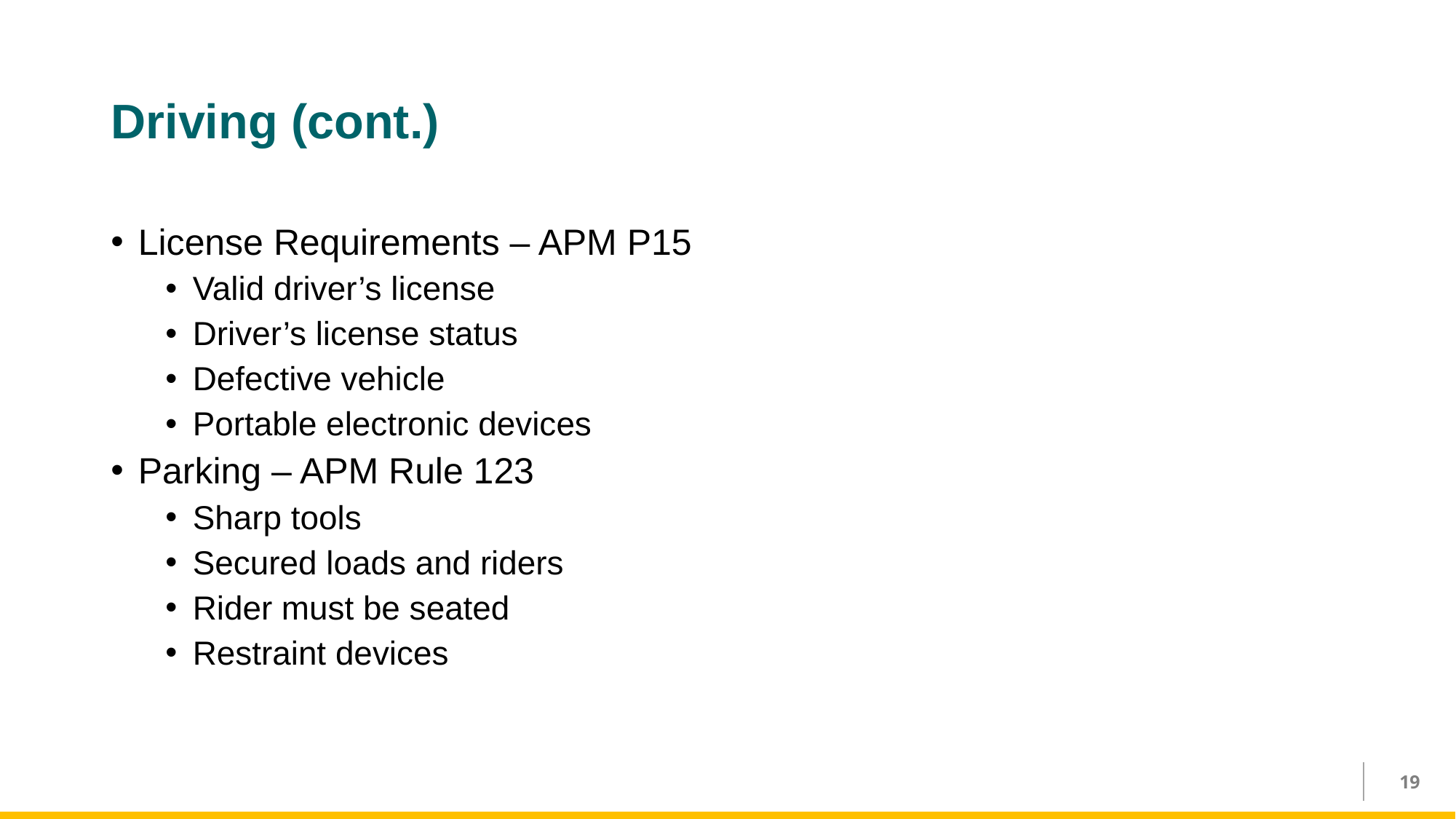

# Driving (cont.)
License Requirements – APM P15
Valid driver’s license
Driver’s license status
Defective vehicle
Portable electronic devices
Parking – APM Rule 123
Sharp tools
Secured loads and riders
Rider must be seated
Restraint devices